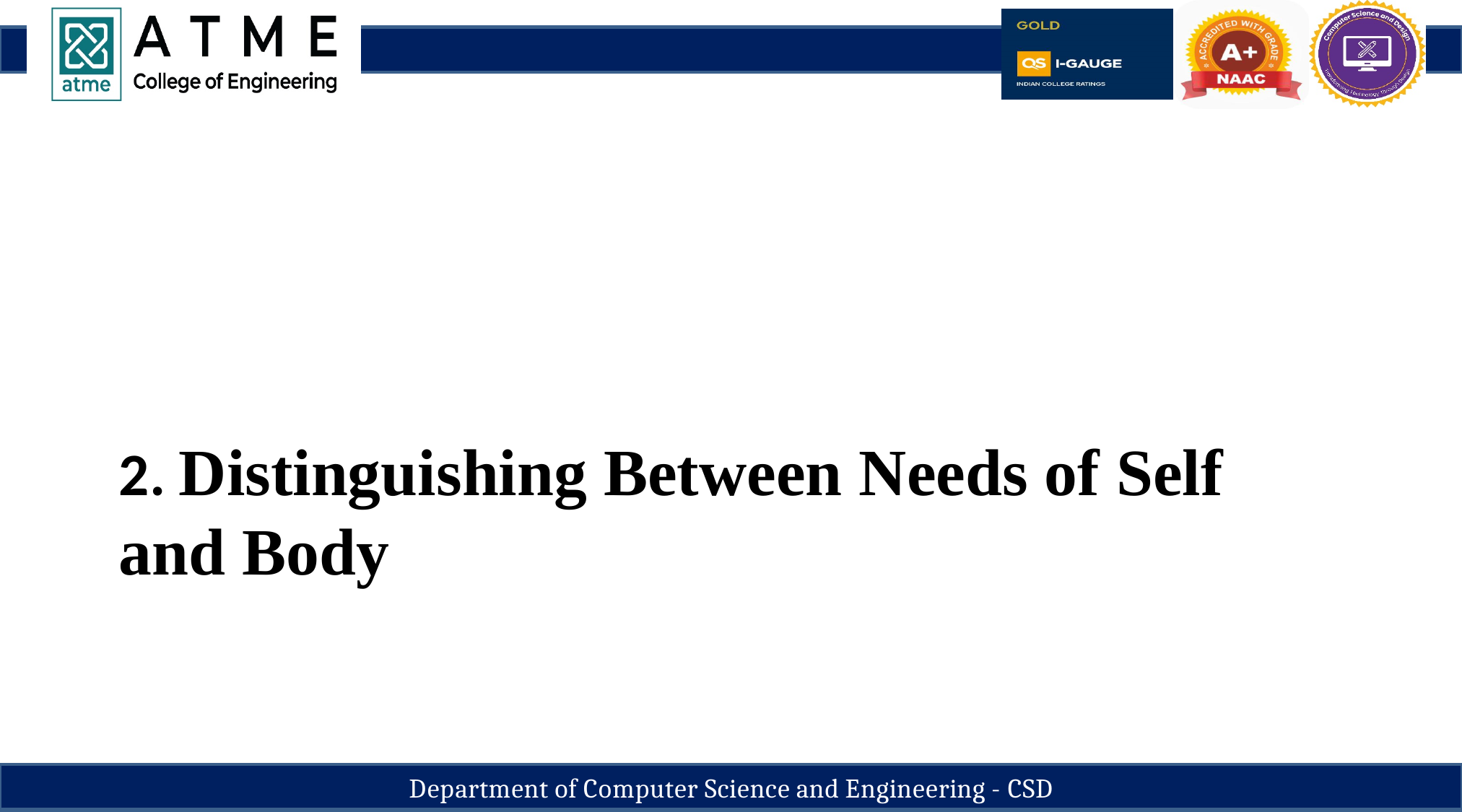

2. Distinguishing Between Needs of Self and Body
Department of Computer Science and Engineering - CSD